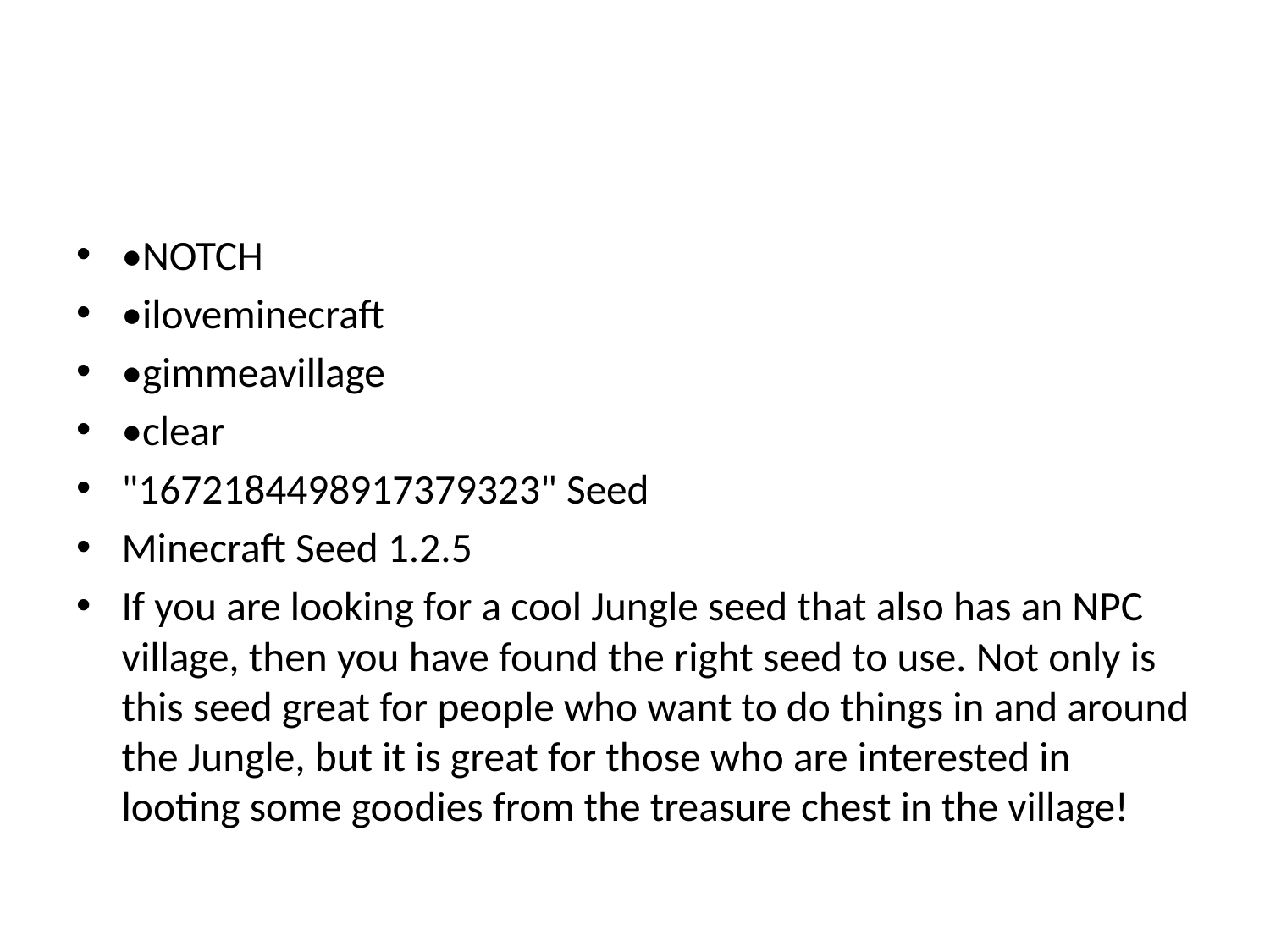

#
•NOTCH
•iloveminecraft
•gimmeavillage
•clear
"1672184498917379323" Seed
Minecraft Seed 1.2.5
If you are looking for a cool Jungle seed that also has an NPC village, then you have found the right seed to use. Not only is this seed great for people who want to do things in and around the Jungle, but it is great for those who are interested in looting some goodies from the treasure chest in the village!